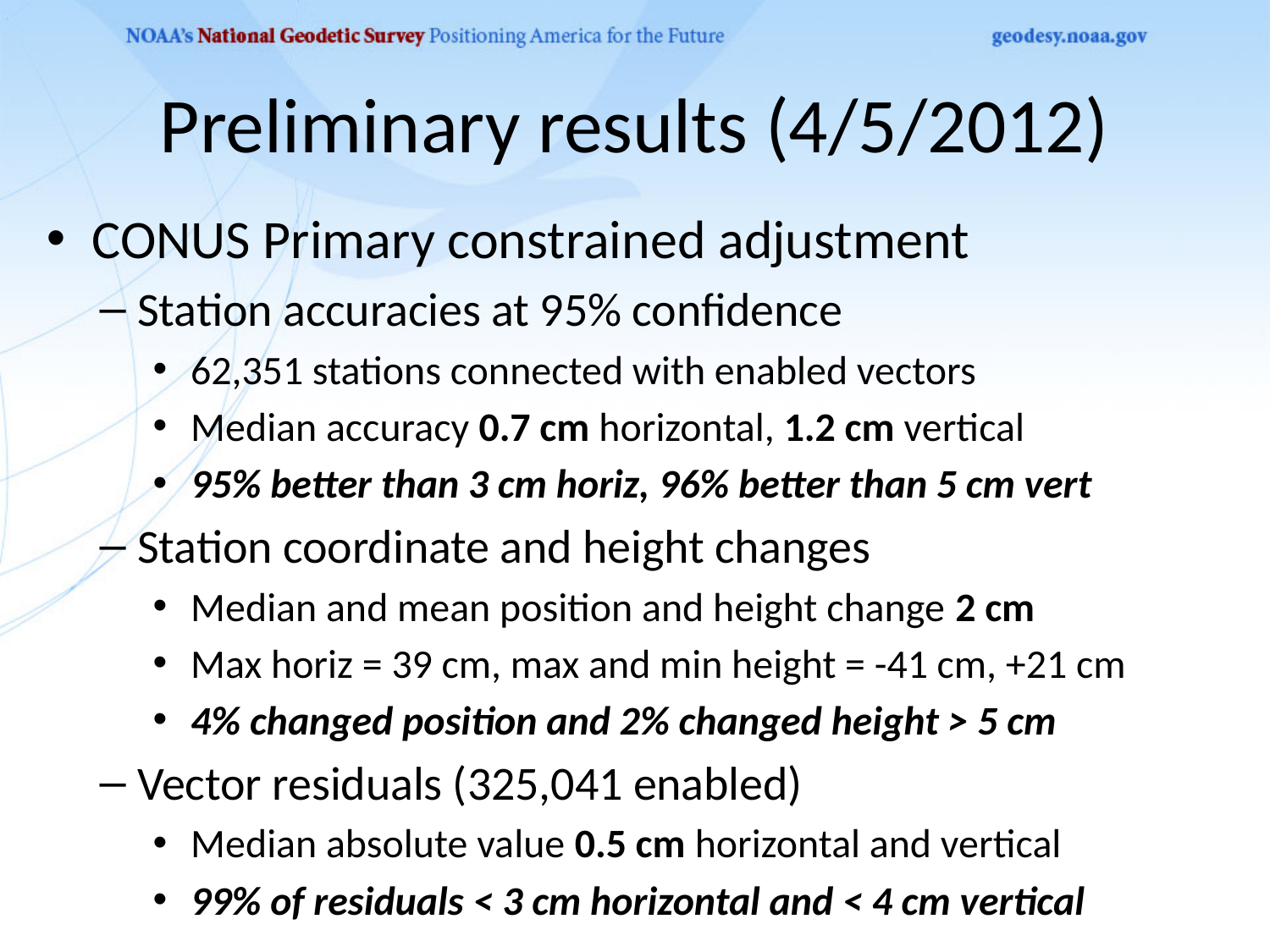

# Preliminary results (4/5/2012)
CONUS Primary constrained adjustment
Station accuracies at 95% confidence
62,351 stations connected with enabled vectors
Median accuracy 0.7 cm horizontal, 1.2 cm vertical
95% better than 3 cm horiz, 96% better than 5 cm vert
Station coordinate and height changes
Median and mean position and height change 2 cm
Max horiz = 39 cm, max and min height = -41 cm, +21 cm
4% changed position and 2% changed height > 5 cm
Vector residuals (325,041 enabled)
Median absolute value 0.5 cm horizontal and vertical
99% of residuals < 3 cm horizontal and < 4 cm vertical